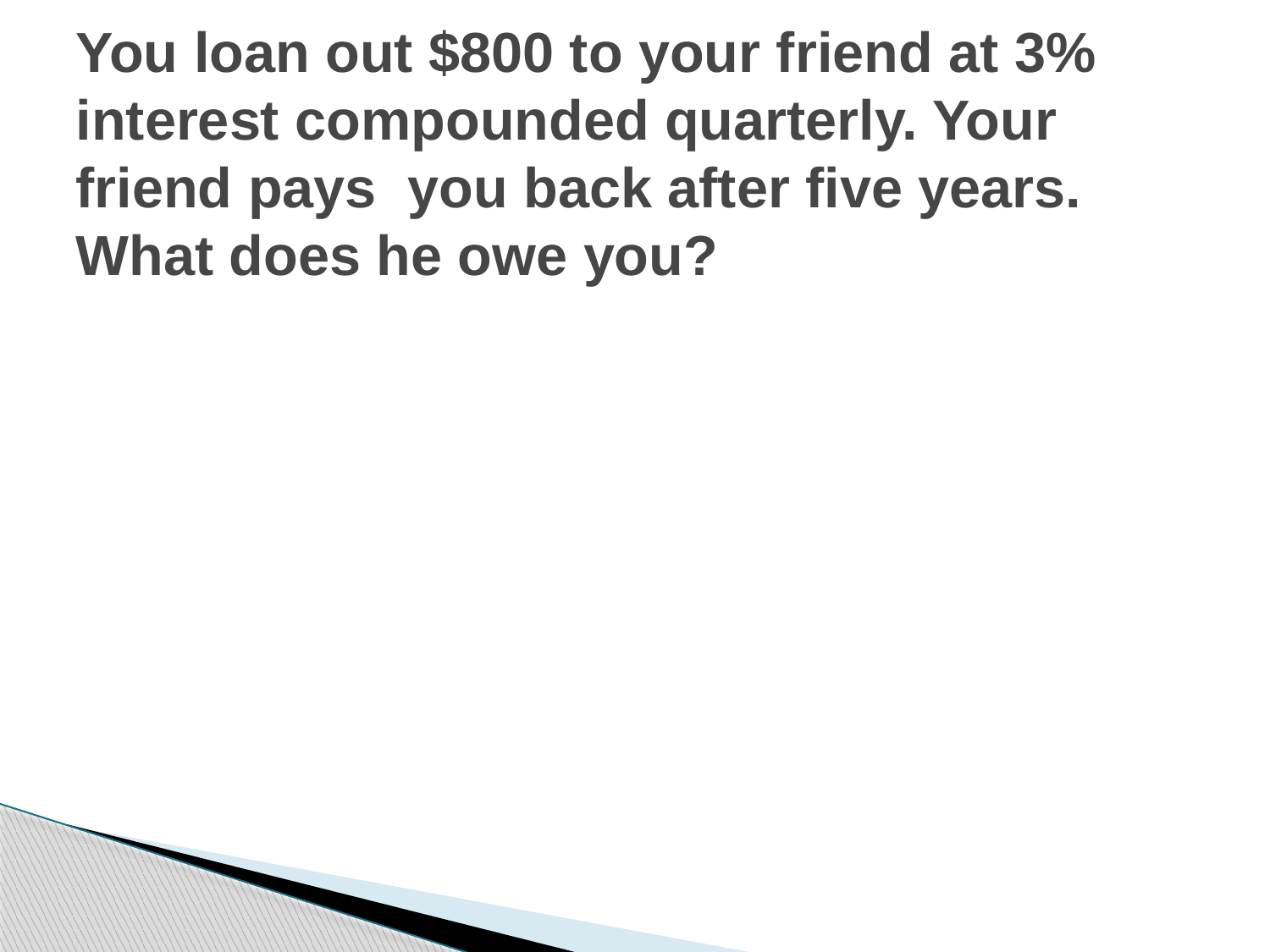

# You loan out $800 to your friend at 3% interest compounded quarterly. Your friend pays  you back after five years. What does he owe you?